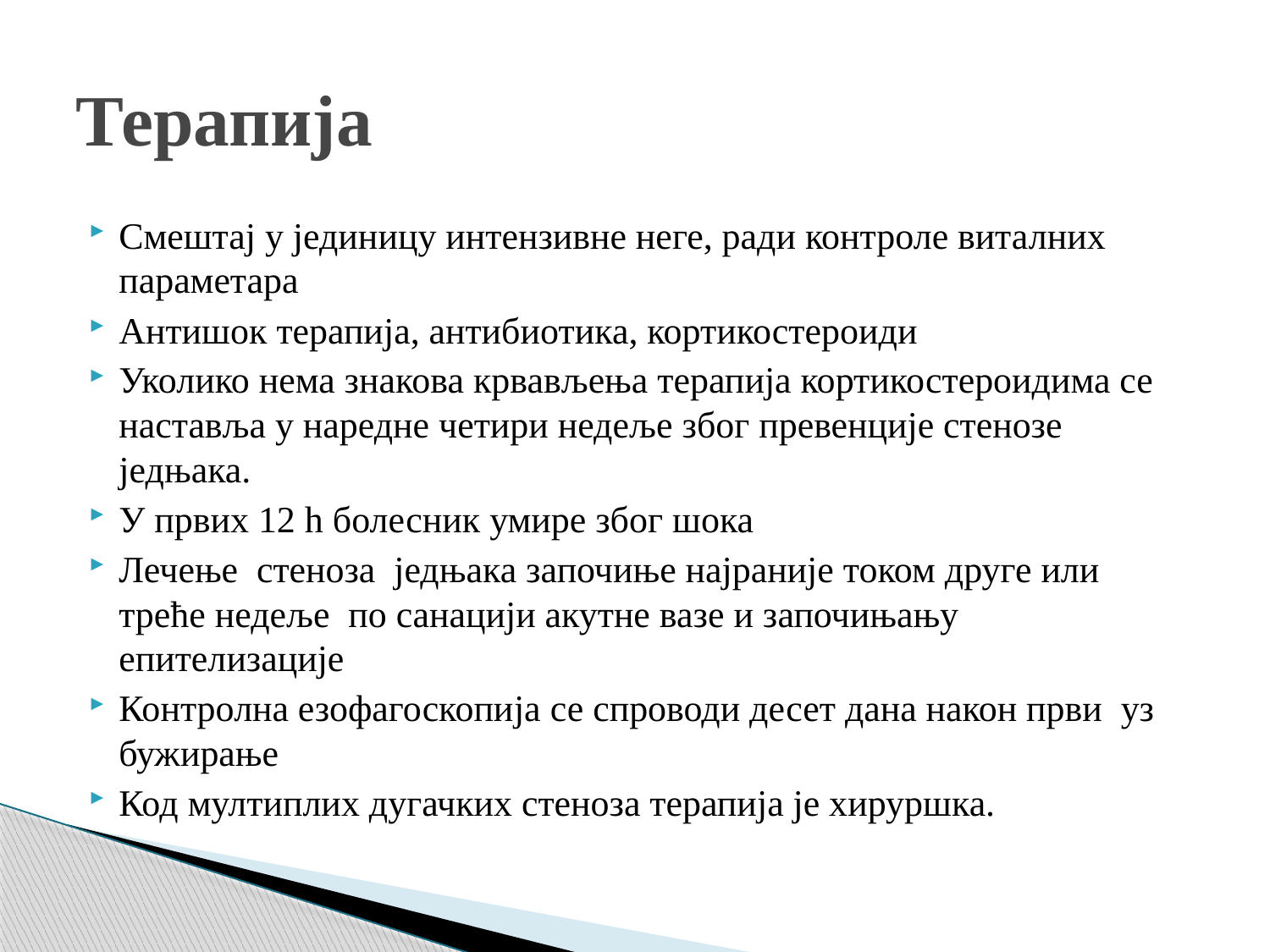

# Терапија
Смештај у јединицу интензивне неге, ради контроле виталних параметара
Антишок терапија, антибиотика, кортикостероиди
Уколико нема знакова крвављења терапија кортикостероидима се наставља у наредне четири недеље због превенције стенозе једњака.
У првих 12 h болесник умире због шока
Лечење  стеноза  једњака започиње најраније током друге или треће недеље  по санацији акутне вазе и започињању епителизације
Контролна езофагоскопиja се спроводи десет дана након први  уз бужирање
Код мултиплих дугачких стеноза терапија је хируршка.